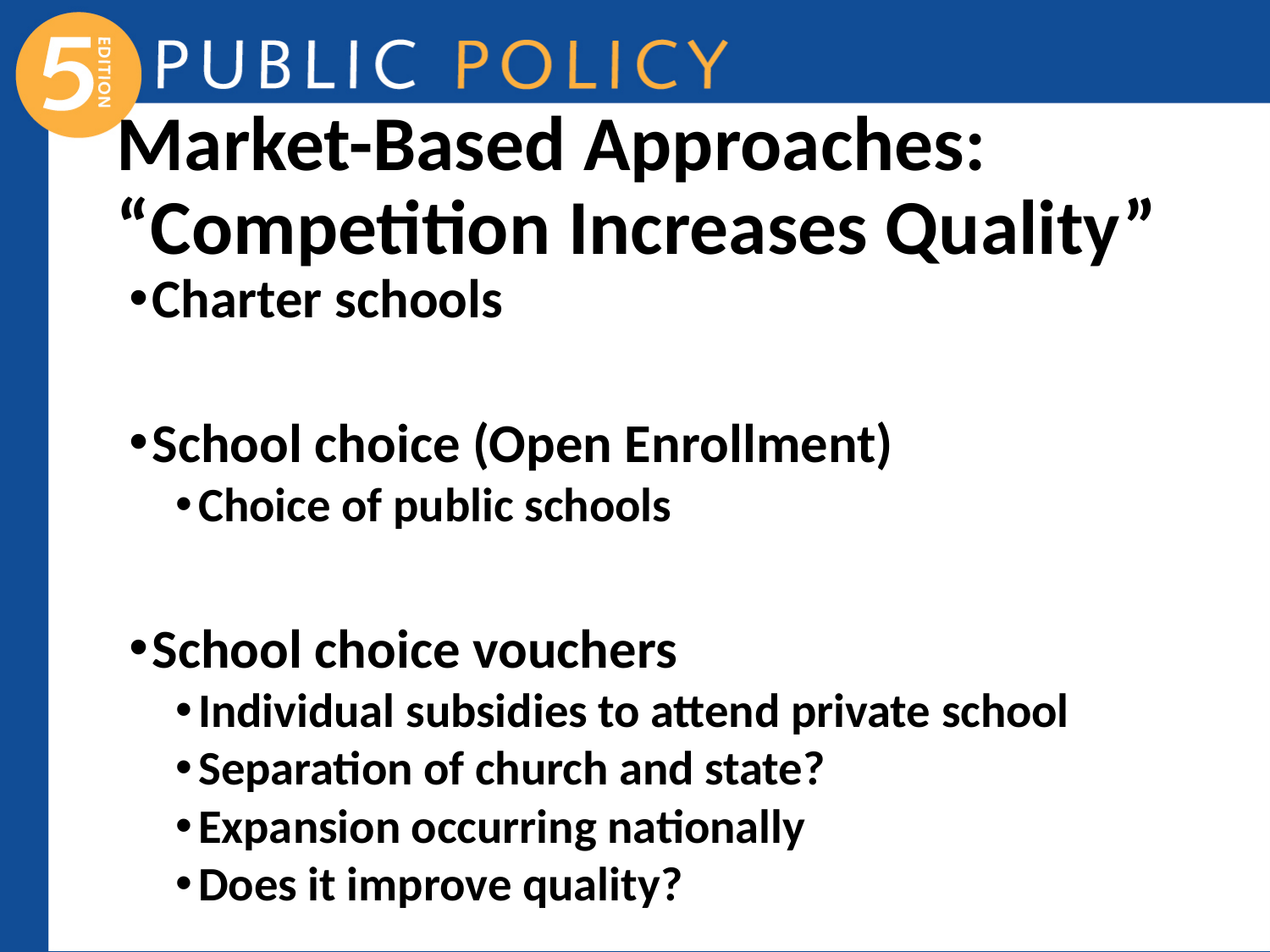

# Market-Based Approaches: “Competition Increases Quality”
Charter schools

School choice (Open Enrollment)
Choice of public schools

School choice vouchers
Individual subsidies to attend private school
Separation of church and state?
Expansion occurring nationally
Does it improve quality?